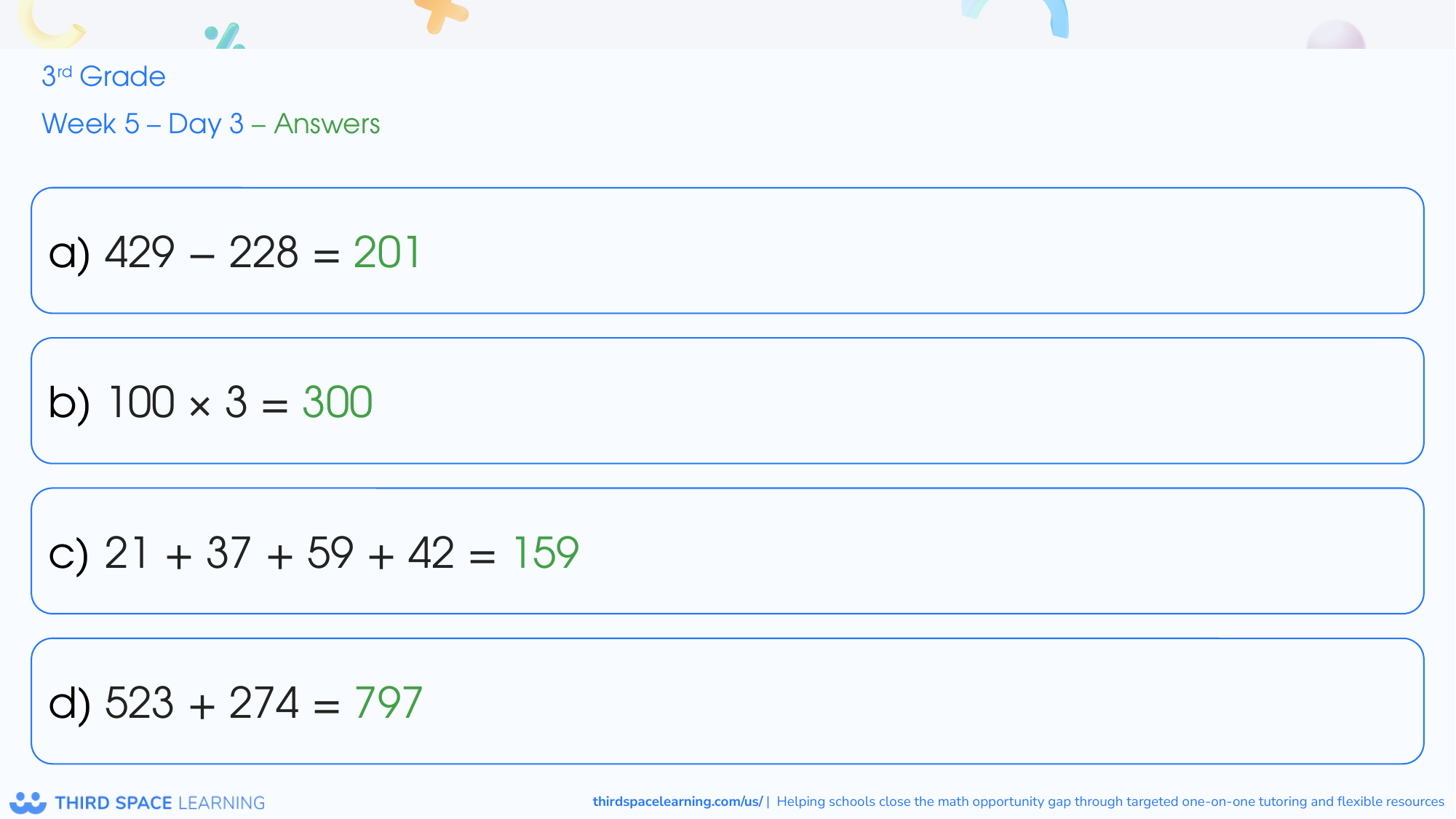

3rd Grade
Week 5 – Day 3 – Answers
429 − 228 = 201
100 × 3 = 300
21 + 37 + 59 + 42 = 159
523 + 274 = 797